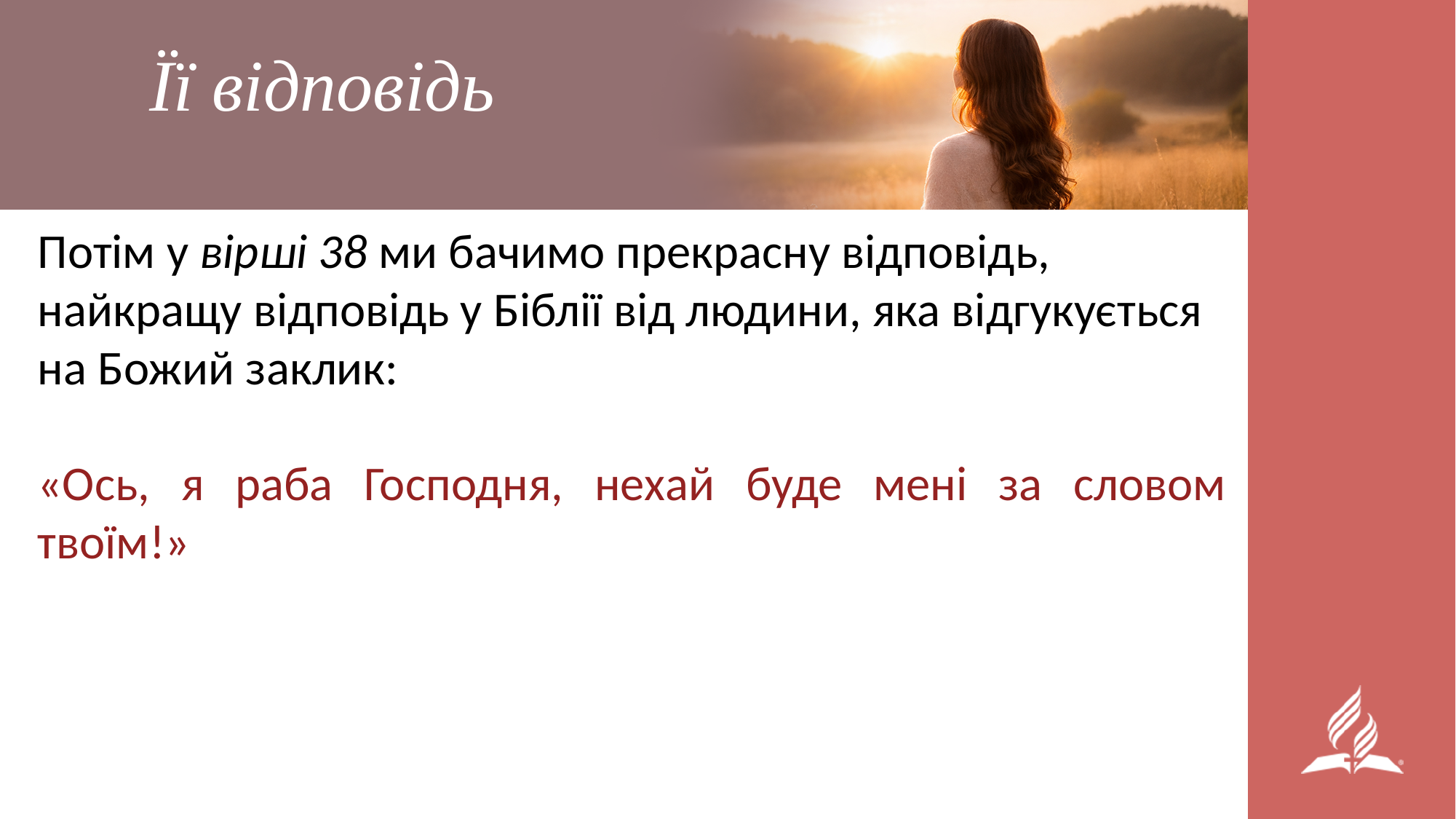

Її відповідь
Потім у вірші 38 ми бачимо прекрасну відповідь, найкращу відповідь у Біблії від людини, яка відгукується на Божий заклик:

«Ось, я раба Господня, нехай буде мені за словом твоїм!»